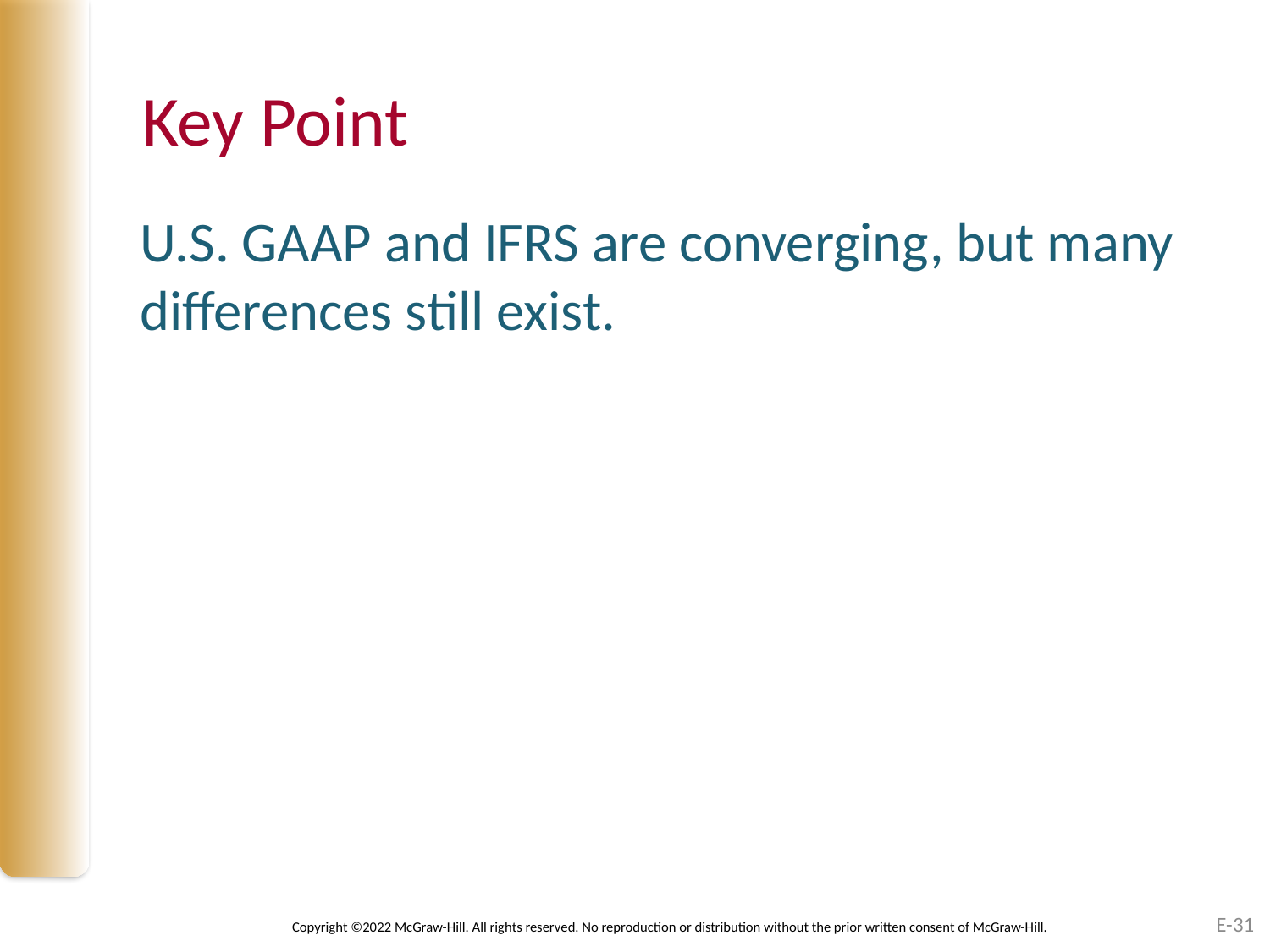

# Key Point
U.S. GAAP and IFRS are converging, but many differences still exist.
E-31
Copyright ©2022 McGraw-Hill. All rights reserved. No reproduction or distribution without the prior written consent of McGraw-Hill.